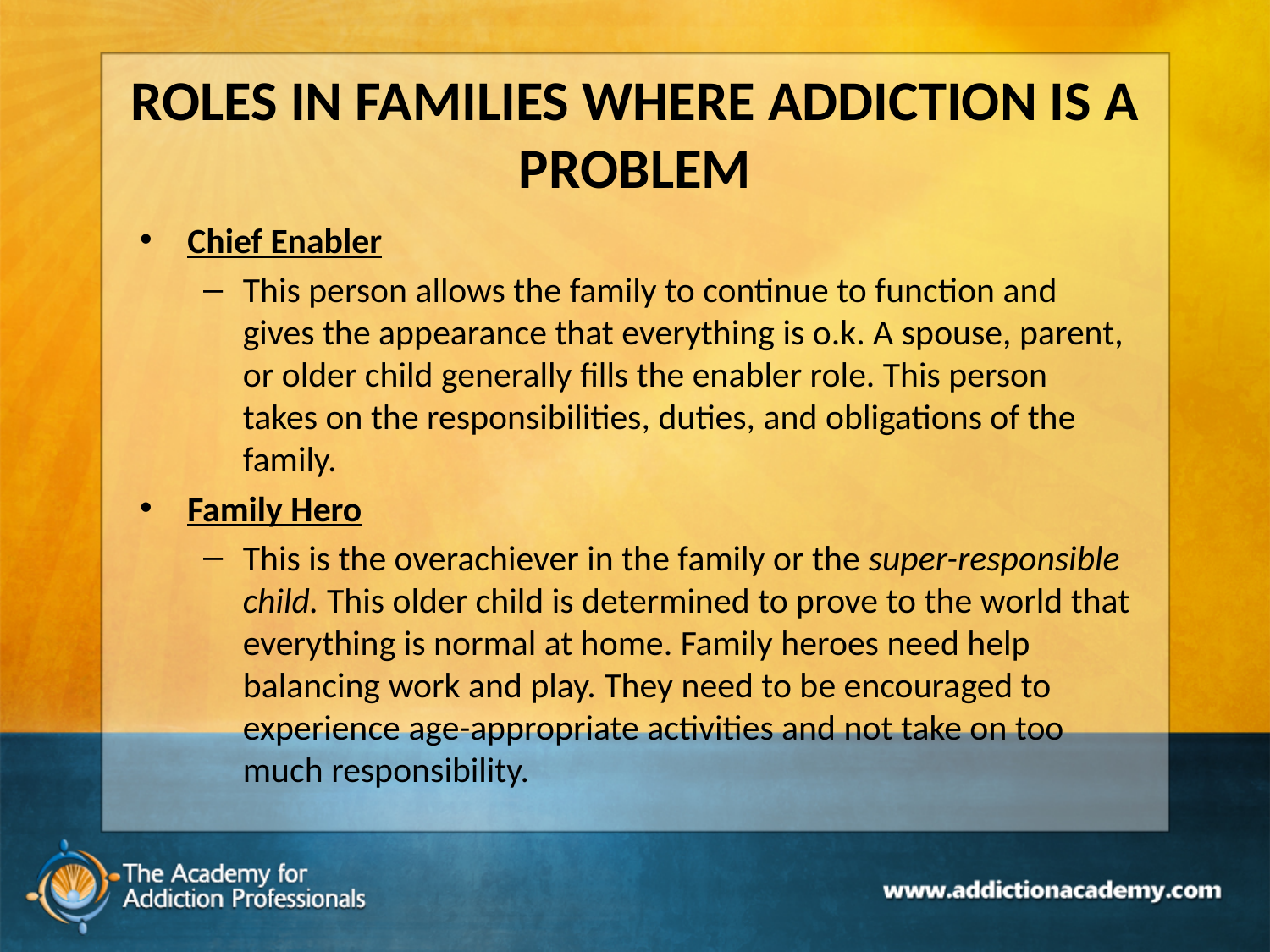

# ROLES IN FAMILIES WHERE ADDICTION IS A PROBLEM
Chief Enabler
This person allows the family to continue to function and gives the appearance that everything is o.k. A spouse, parent, or older child generally fills the enabler role. This person takes on the responsibilities, duties, and obligations of the family.
Family Hero
This is the overachiever in the family or the super-responsible child. This older child is determined to prove to the world that everything is normal at home. Family heroes need help balancing work and play. They need to be encouraged to experience age-appropriate activities and not take on too much responsibility.